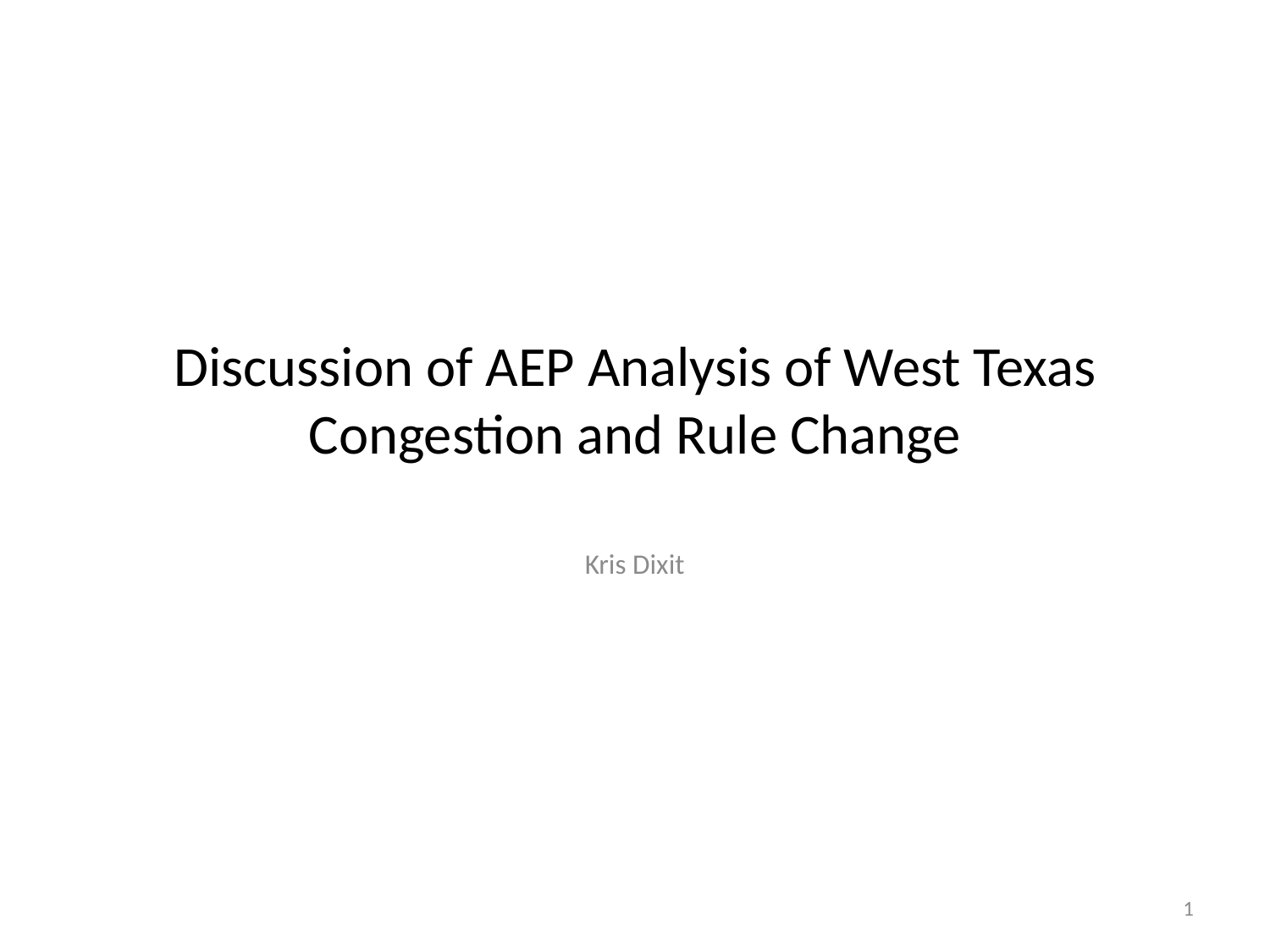

# Discussion of AEP Analysis of West Texas Congestion and Rule Change
Kris Dixit
1